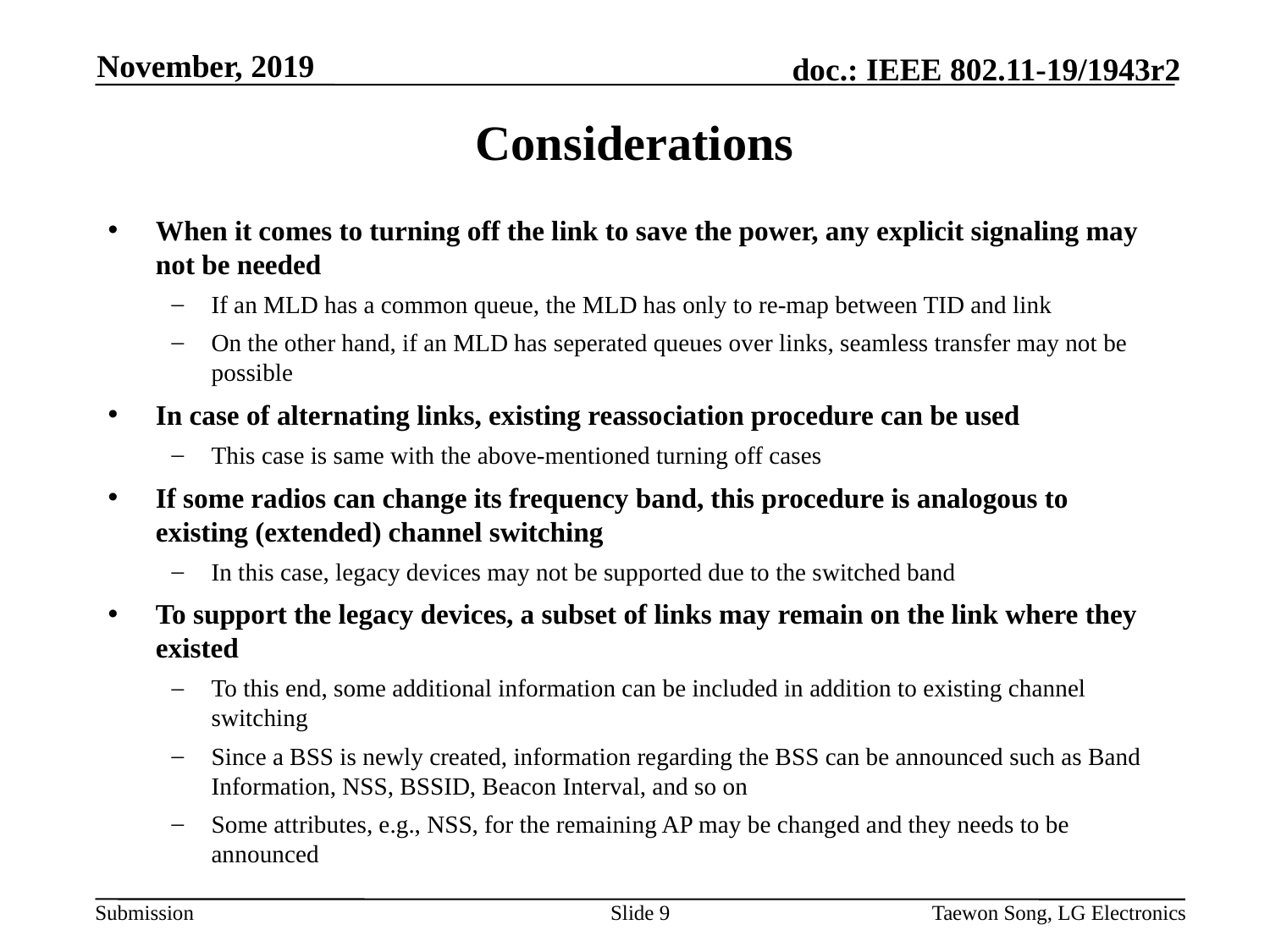

November, 2019
# Considerations
When it comes to turning off the link to save the power, any explicit signaling may not be needed
If an MLD has a common queue, the MLD has only to re-map between TID and link
On the other hand, if an MLD has seperated queues over links, seamless transfer may not be possible
In case of alternating links, existing reassociation procedure can be used
This case is same with the above-mentioned turning off cases
If some radios can change its frequency band, this procedure is analogous to existing (extended) channel switching
In this case, legacy devices may not be supported due to the switched band
To support the legacy devices, a subset of links may remain on the link where they existed
To this end, some additional information can be included in addition to existing channel switching
Since a BSS is newly created, information regarding the BSS can be announced such as Band Information, NSS, BSSID, Beacon Interval, and so on
Some attributes, e.g., NSS, for the remaining AP may be changed and they needs to be announced
Slide 9
Taewon Song, LG Electronics